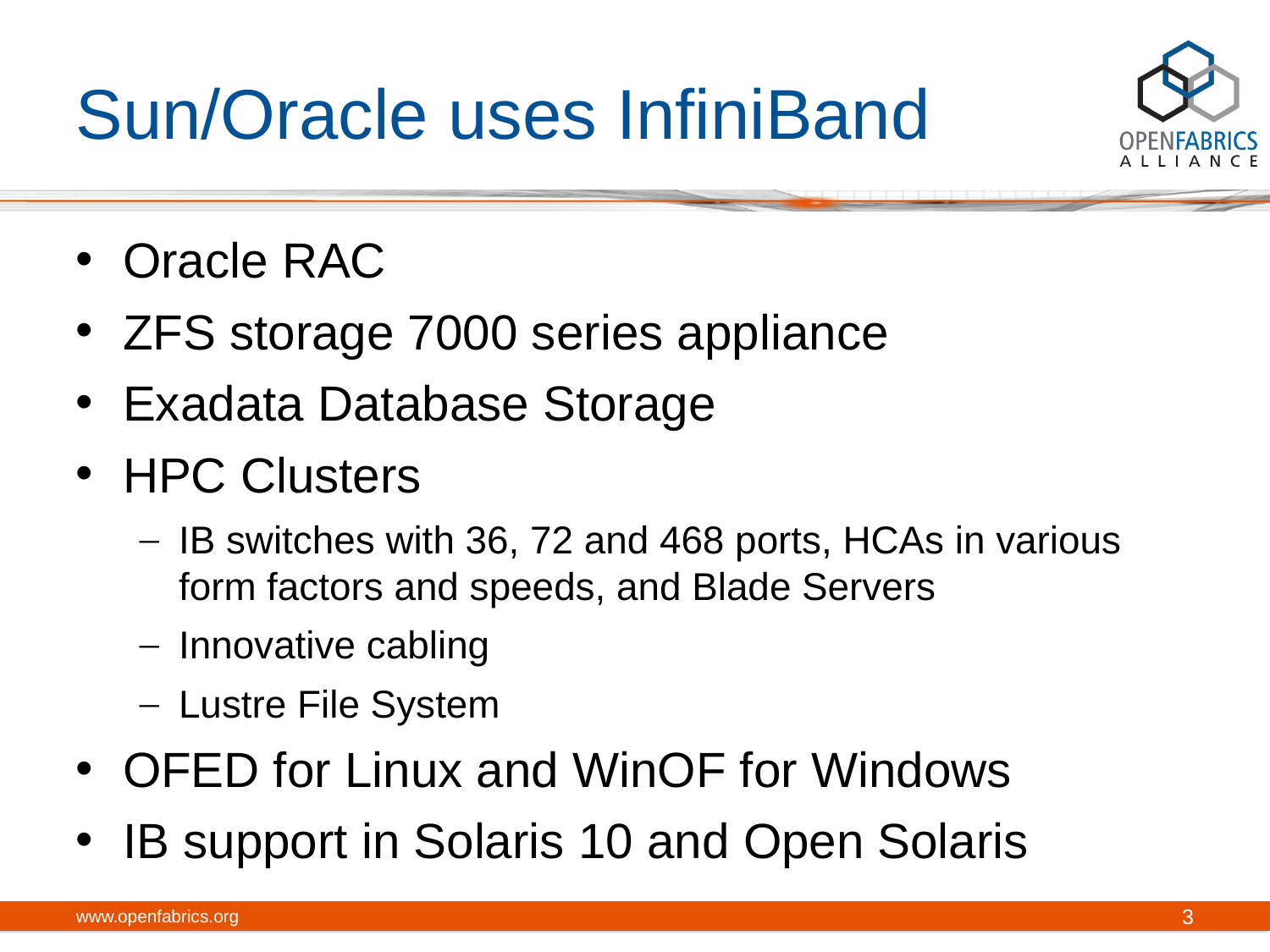

Sun/Oracle uses InfiniBand
Oracle RAC
ZFS storage 7000 series appliance
Exadata Database Storage
HPC Clusters
IB switches with 36, 72 and 468 ports, HCAs in various form factors and speeds, and Blade Servers
Innovative cabling
Lustre File System
OFED for Linux and WinOF for Windows
IB support in Solaris 10 and Open Solaris

www.openfabrics.org
3